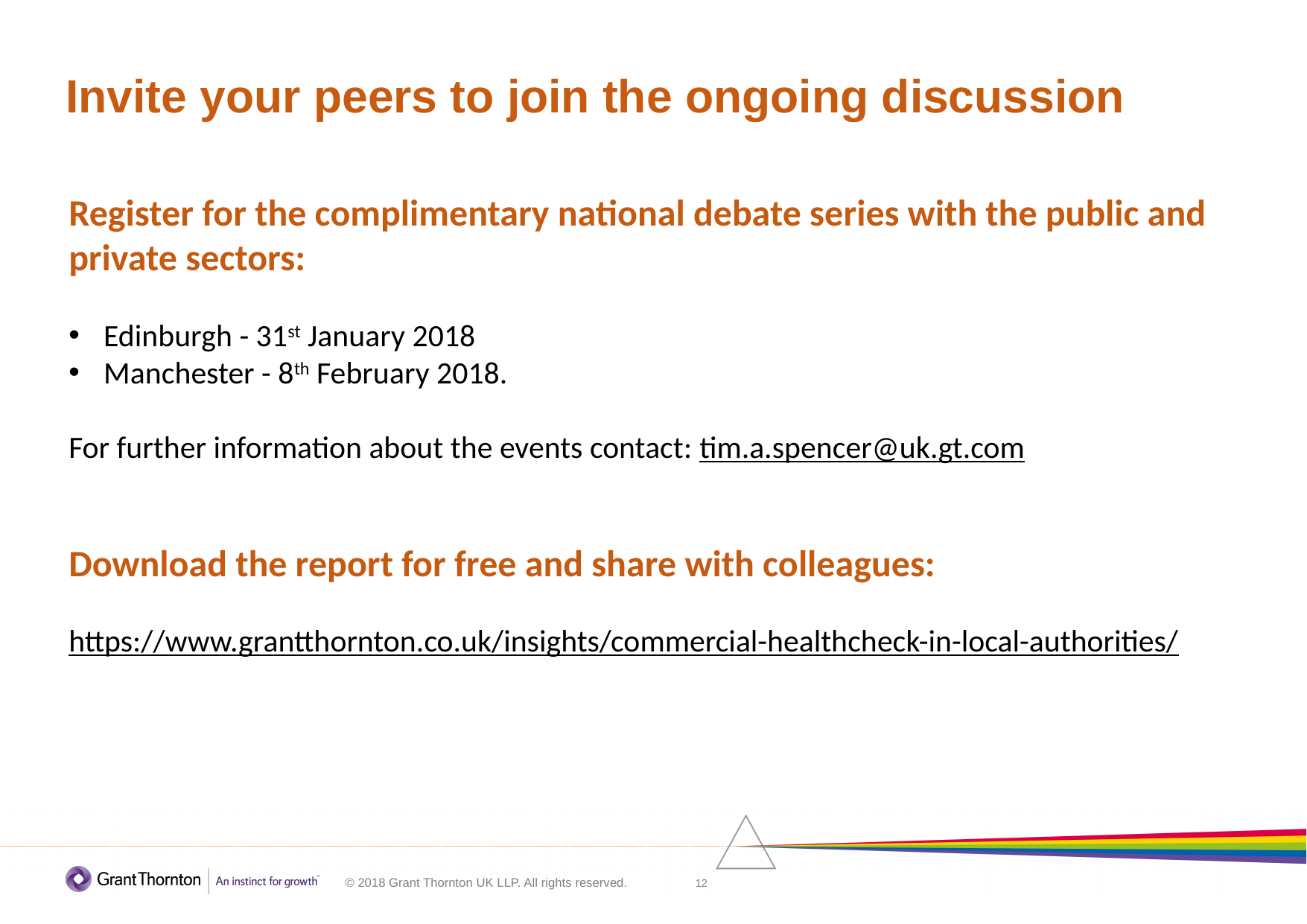

# Invite your peers to join the ongoing discussion
Register for the complimentary national debate series with the public and private sectors:

Edinburgh - 31st January 2018
Manchester - 8th February 2018.

For further information about the events contact: tim.a.spencer@uk.gt.com

Download the report for free and share with colleagues:

https://www.grantthornton.co.uk/insights/commercial-healthcheck-in-local-authorities/

12